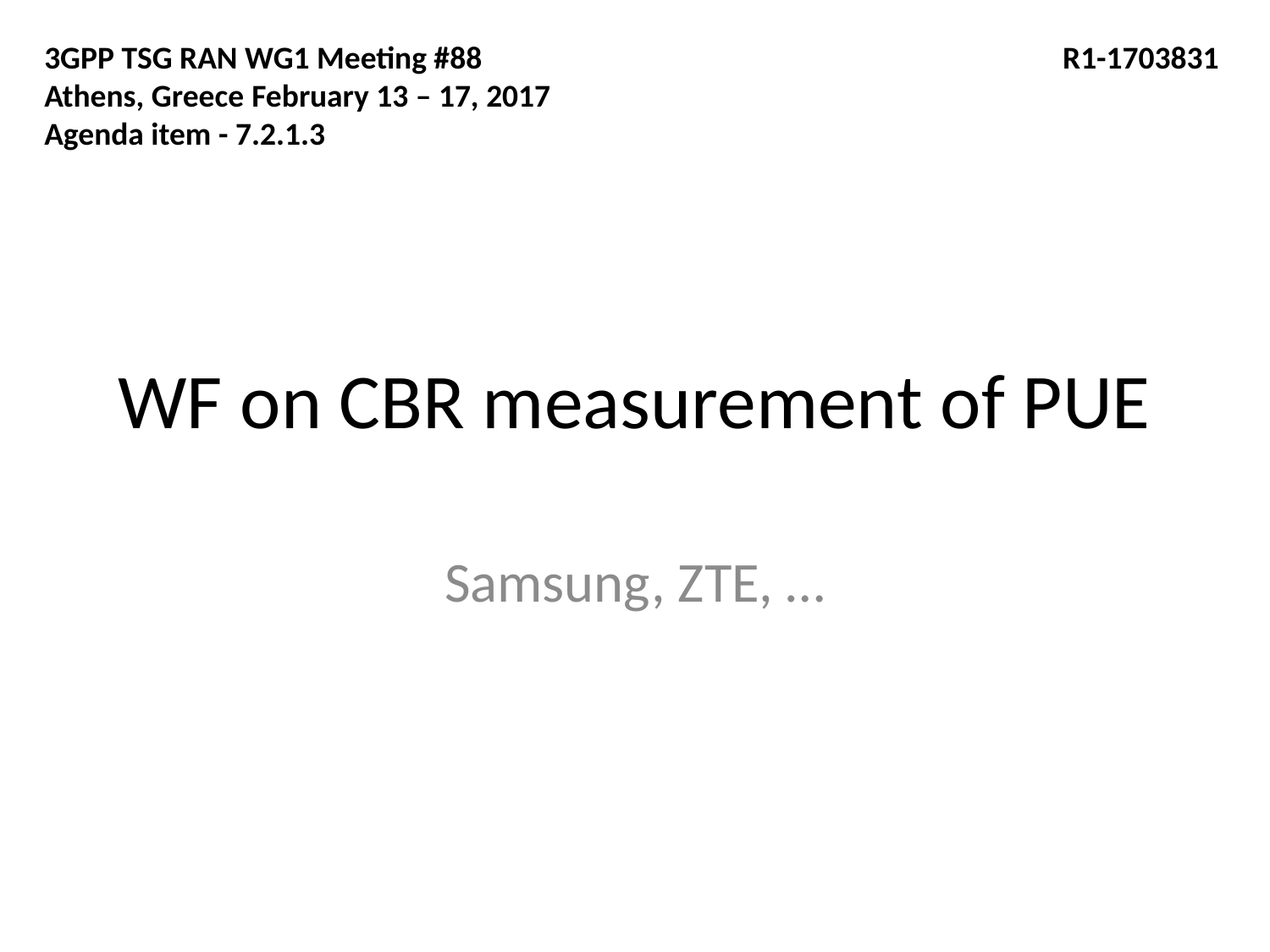

3GPP TSG RAN WG1 Meeting #88				                  R1-1703831
Athens, Greece February 13 – 17, 2017
Agenda item - 7.2.1.3
# WF on CBR measurement of PUE
Samsung, ZTE, …